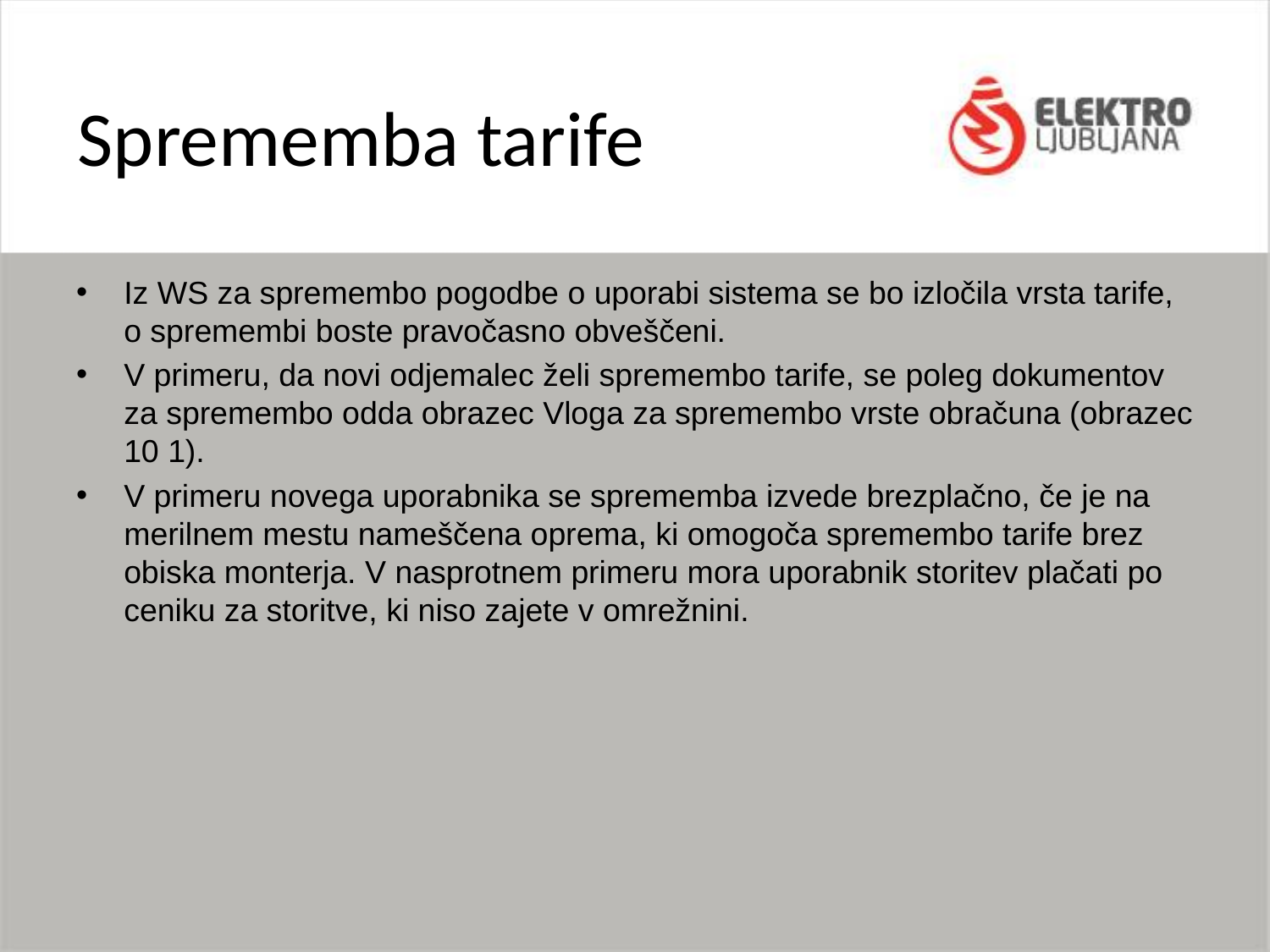

# Sprememba tarife
Iz WS za spremembo pogodbe o uporabi sistema se bo izločila vrsta tarife, o spremembi boste pravočasno obveščeni.
V primeru, da novi odjemalec želi spremembo tarife, se poleg dokumentov za spremembo odda obrazec Vloga za spremembo vrste obračuna (obrazec 10 1).
V primeru novega uporabnika se sprememba izvede brezplačno, če je na merilnem mestu nameščena oprema, ki omogoča spremembo tarife brez obiska monterja. V nasprotnem primeru mora uporabnik storitev plačati po ceniku za storitve, ki niso zajete v omrežnini.